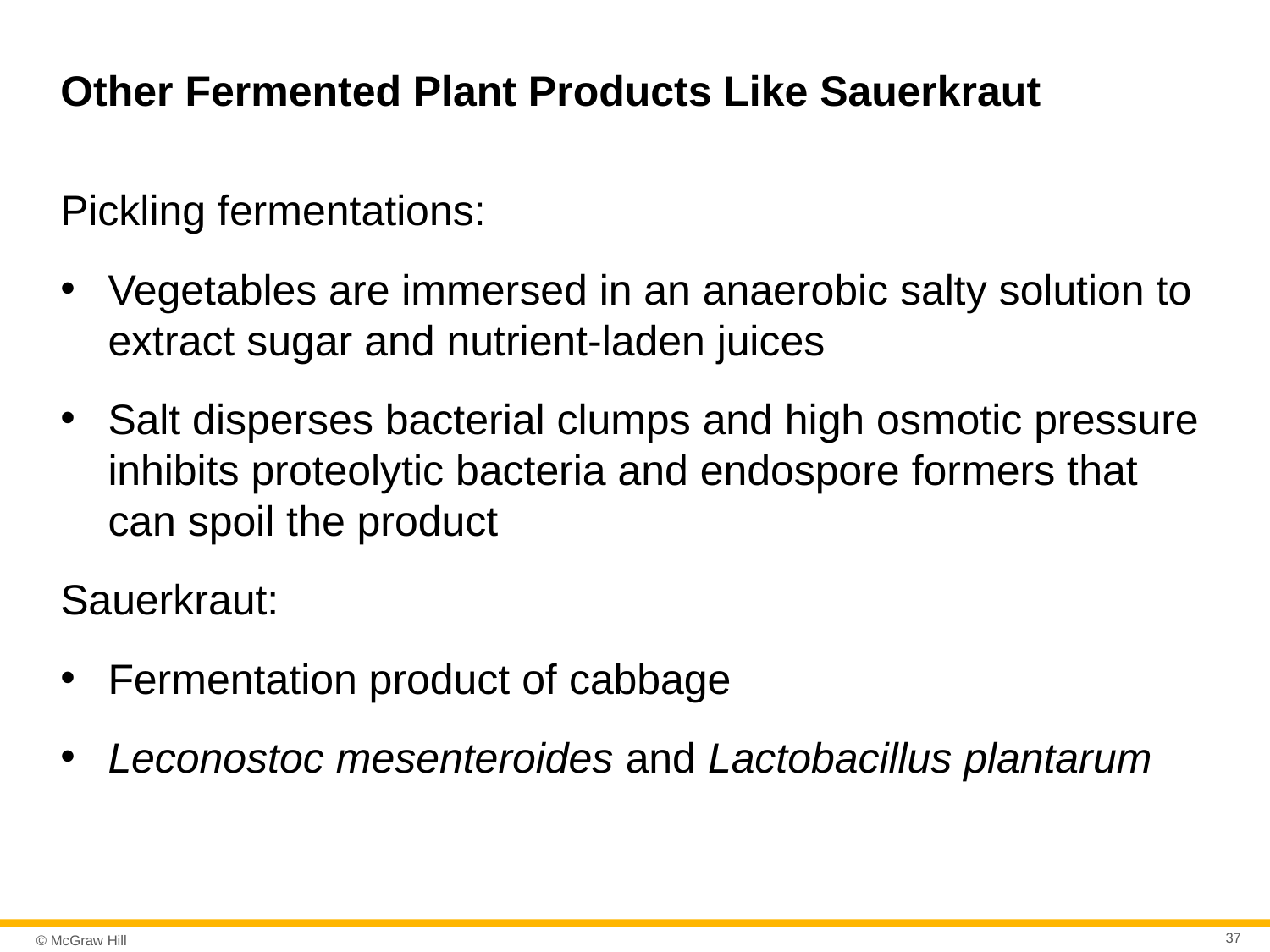

# Other Fermented Plant Products Like Sauerkraut
Pickling fermentations:
Vegetables are immersed in an anaerobic salty solution to extract sugar and nutrient-laden juices
Salt disperses bacterial clumps and high osmotic pressure inhibits proteolytic bacteria and endospore formers that can spoil the product
Sauerkraut:
Fermentation product of cabbage
Leconostoc mesenteroides and Lactobacillus plantarum